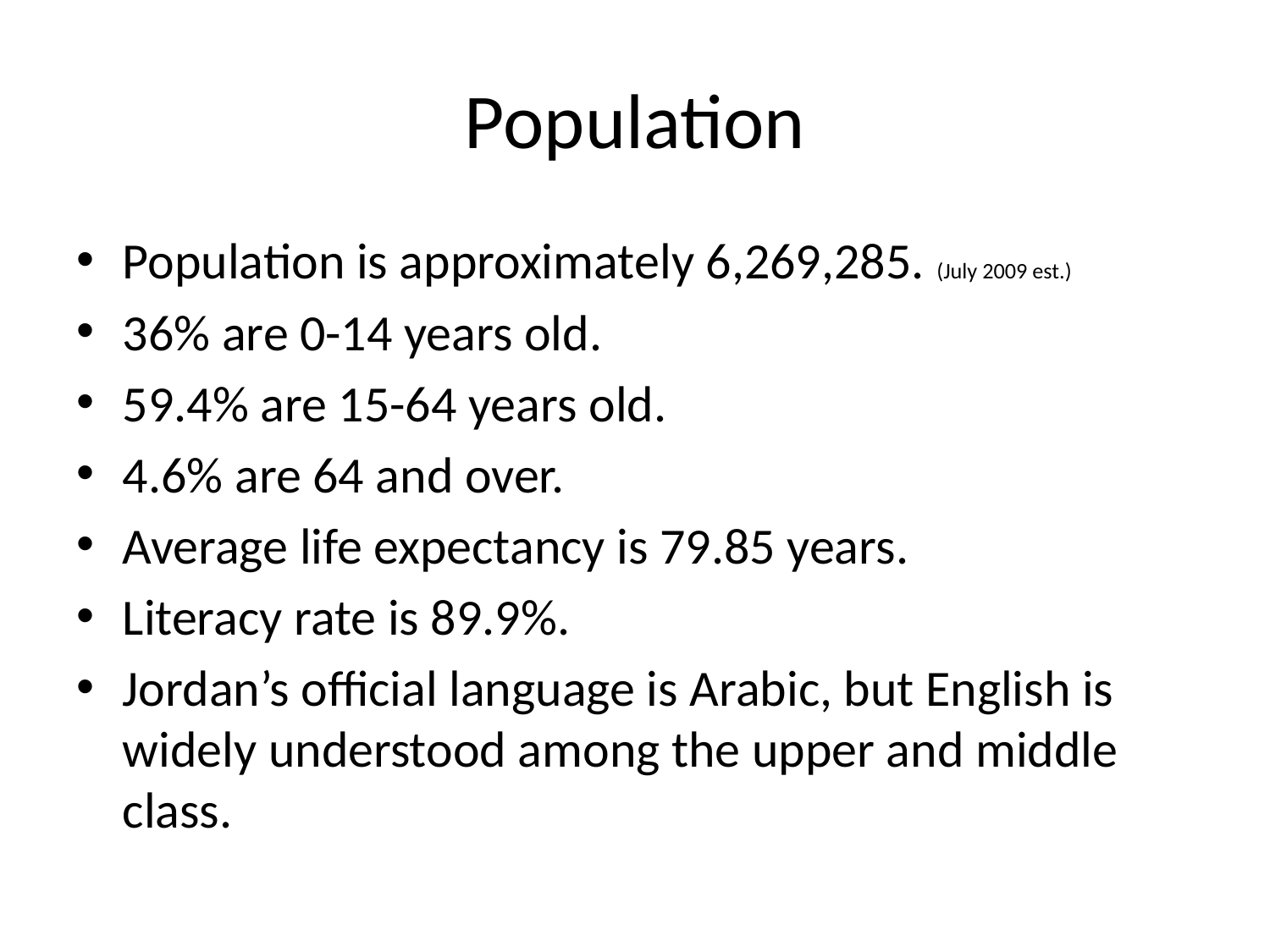

# Population
Population is approximately 6,269,285. (July 2009 est.)
36% are 0-14 years old.
59.4% are 15-64 years old.
4.6% are 64 and over.
Average life expectancy is 79.85 years.
Literacy rate is 89.9%.
Jordan’s official language is Arabic, but English is widely understood among the upper and middle class.